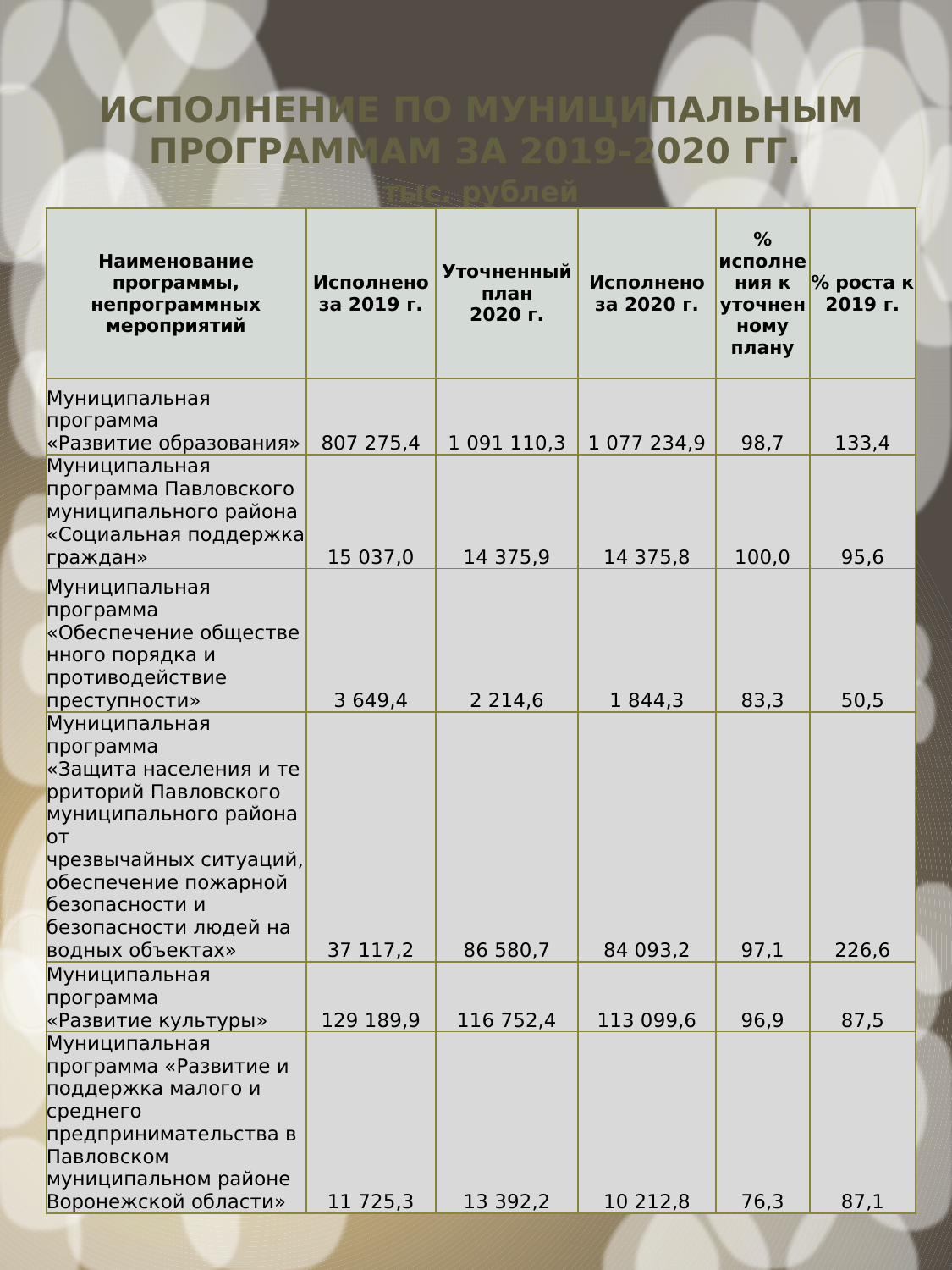

| ИСПОЛНЕНИЕ ПО МУНИЦИПАЛЬНЫМ ПРОГРАММАМ ЗА 2019-2020 ГГ. |  |  |  |  |  |
| --- | --- | --- | --- | --- | --- |
| тыс. рублей |  |  |  |  |  |
| Наименование программы, непрограммных мероприятий | Исполнено за 2019 г. | Уточненный план 2020 г. | Исполнено за 2020 г. | % исполнения к уточненному плану | % роста к 2019 г. |
| Муниципальная программа «Развитие образования» | 807 275,4 | 1 091 110,3 | 1 077 234,9 | 98,7 | 133,4 |
| Муниципальная программа Павловского муниципального района «Социальная поддержка граждан» | 15 037,0 | 14 375,9 | 14 375,8 | 100,0 | 95,6 |
| Муниципальная программа «Обеспечение общественного порядка и противодействие преступности» | 3 649,4 | 2 214,6 | 1 844,3 | 83,3 | 50,5 |
| Муниципальная программа «Защита населения и территорий Павловского муниципального района от чрезвычайных ситуаций, обеспечение пожарной безопасности и безопасности людей на водных объектах» | 37 117,2 | 86 580,7 | 84 093,2 | 97,1 | 226,6 |
| Муниципальная программа «Развитие культуры» | 129 189,9 | 116 752,4 | 113 099,6 | 96,9 | 87,5 |
| Муниципальная программа «Развитие и поддержка малого и среднего предпринимательства в Павловском муниципальном районе Воронежской области» | 11 725,3 | 13 392,2 | 10 212,8 | 76,3 | 87,1 |
|  |
| --- |